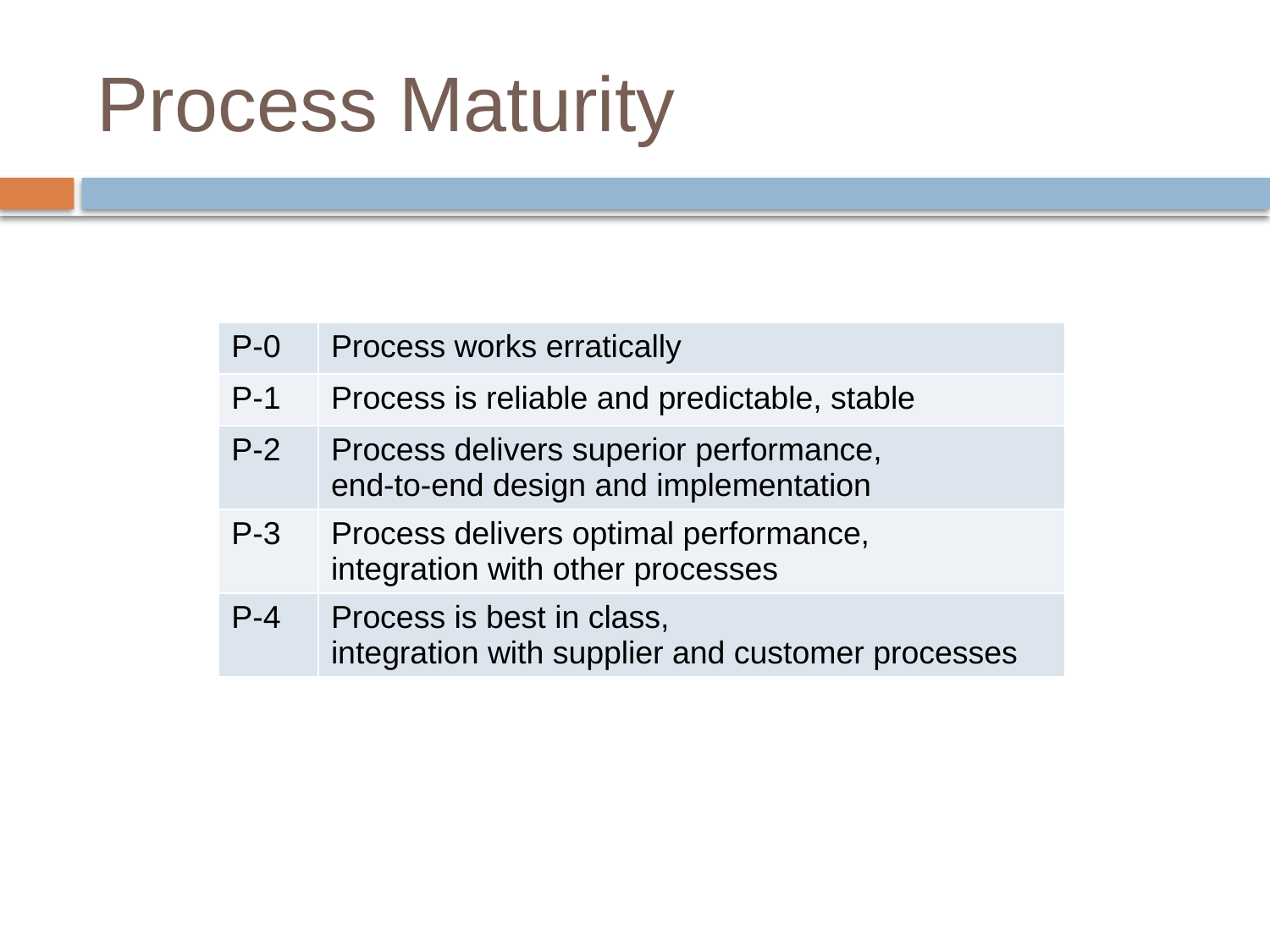

# Process Maturity
| P-0 | Process works erratically |
| --- | --- |
| P-1 | Process is reliable and predictable, stable |
| P-2 | Process delivers superior performance, end-to-end design and implementation |
| P-3 | Process delivers optimal performance, integration with other processes |
| P-4 | Process is best in class, integration with supplier and customer processes |